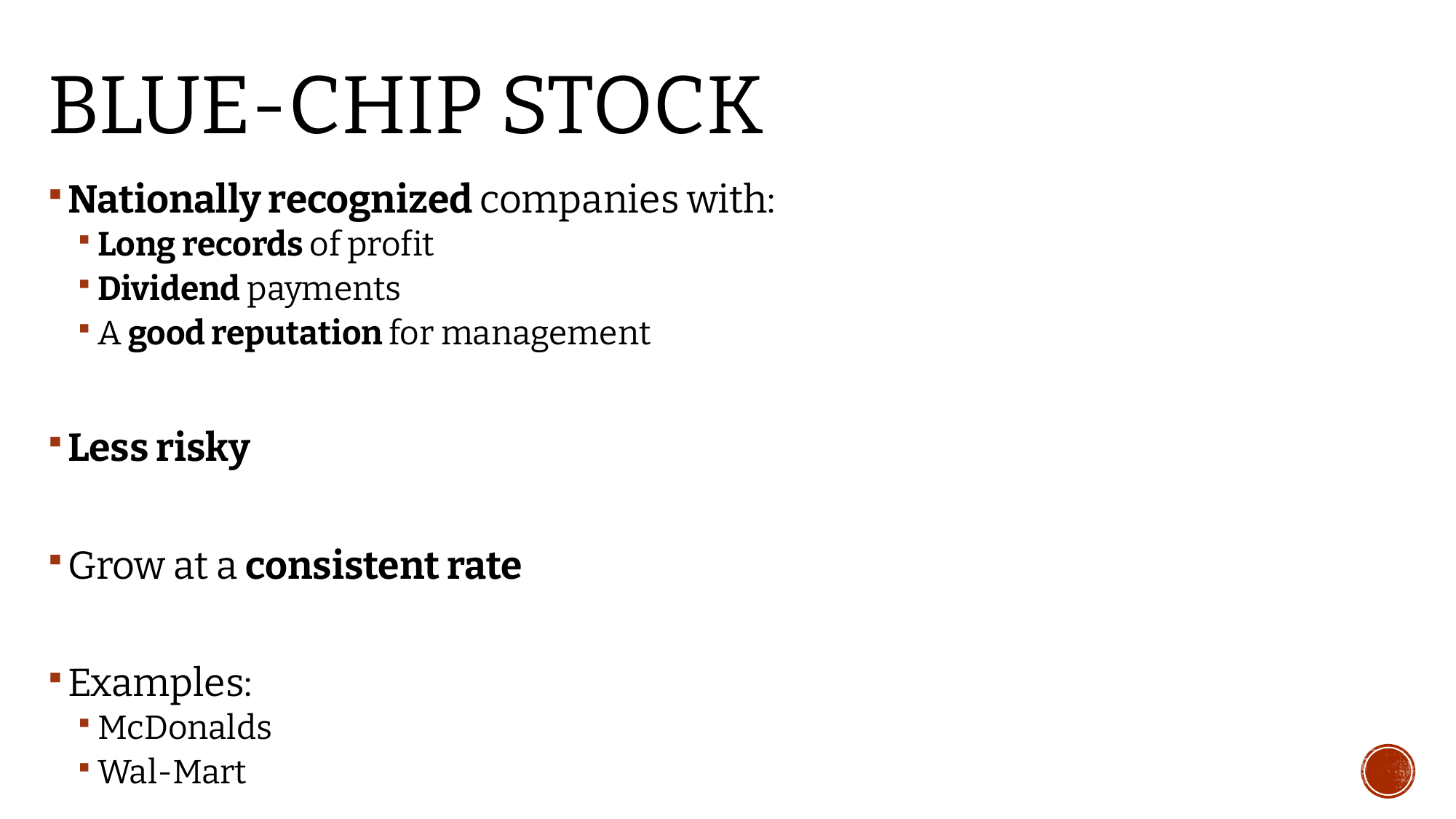

# Blue-chip Stock
Nationally recognized companies with:
Long records of profit
Dividend payments
A good reputation for management

Less risky

Grow at a consistent rate

Examples:
McDonalds
Wal-Mart